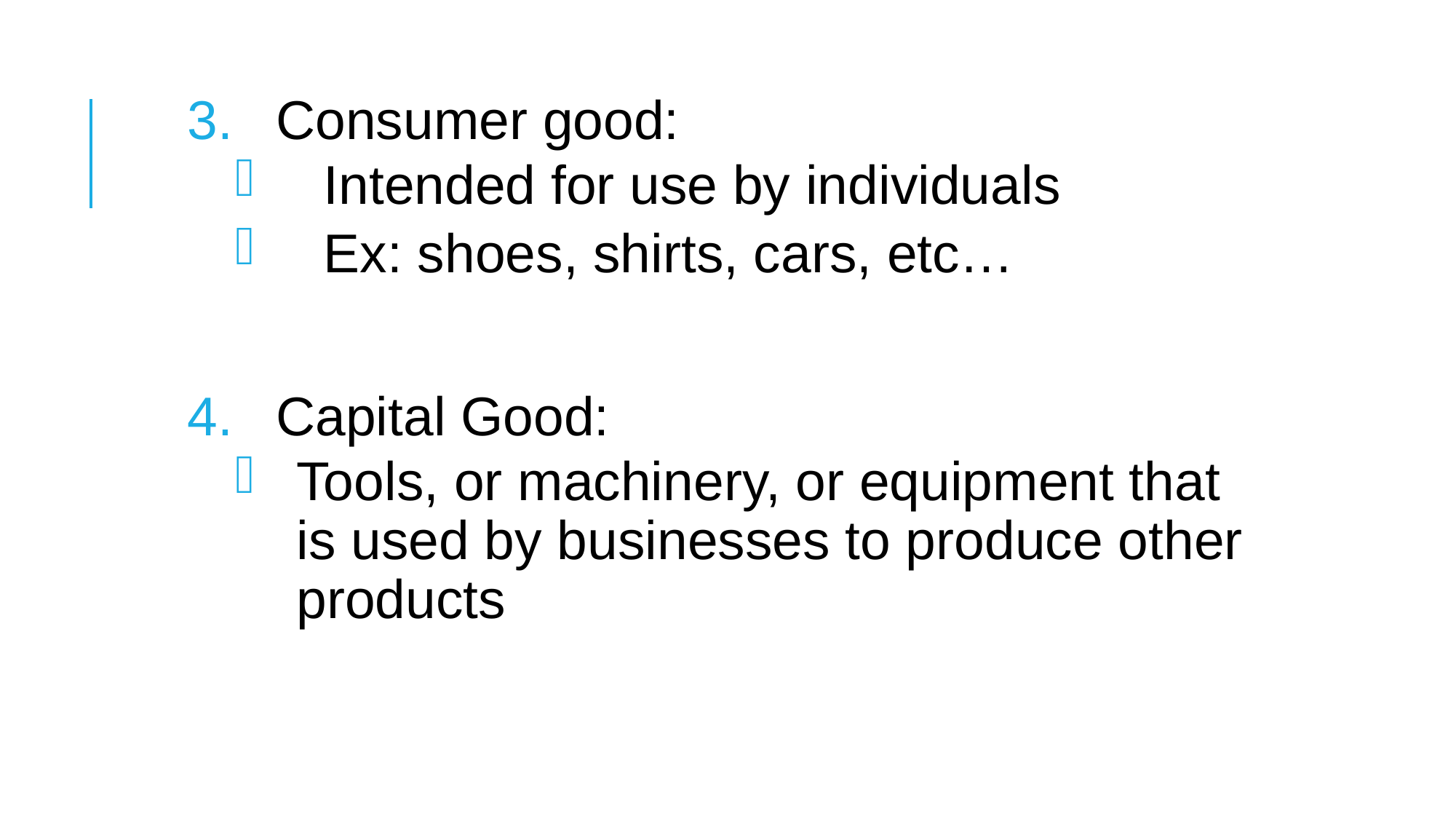

Consumer good:
Intended for use by individuals
Ex: shoes, shirts, cars, etc…

Capital Good:
Tools, or machinery, or equipment that is used by businesses to produce other products